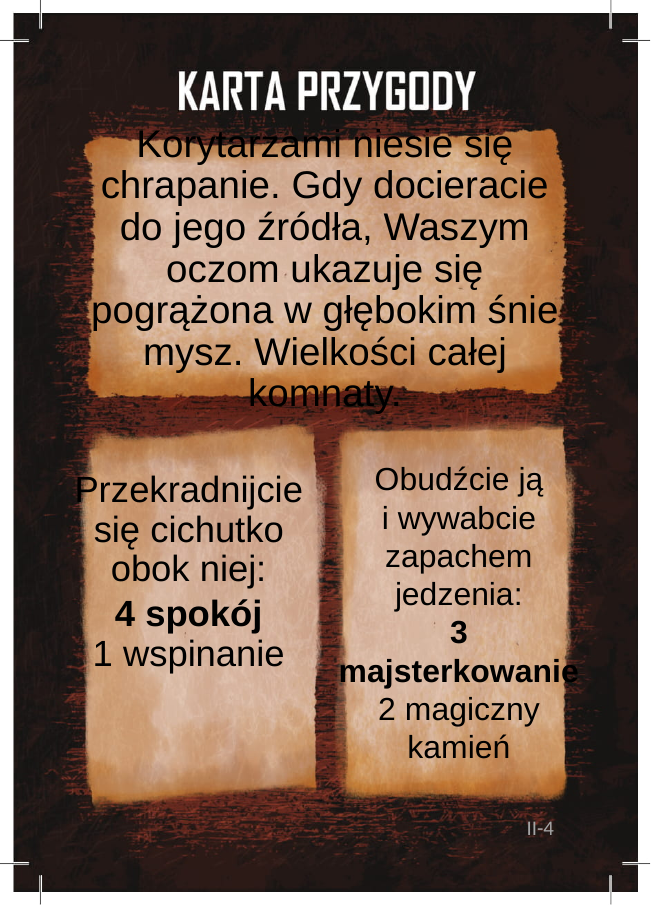

# Korytarzami niesie się chrapanie. Gdy docieracie do jego źródła, Waszym oczom ukazuje się pogrążona w głębokim śnie mysz. Wielkości całej komnaty.
Obudźcie ją
i wywabcie zapachem jedzenia:
3 majsterkowanie
2 magiczny kamień
Przekradnijcie się cichutko obok niej:
4 spokój
1 wspinanie
II-4